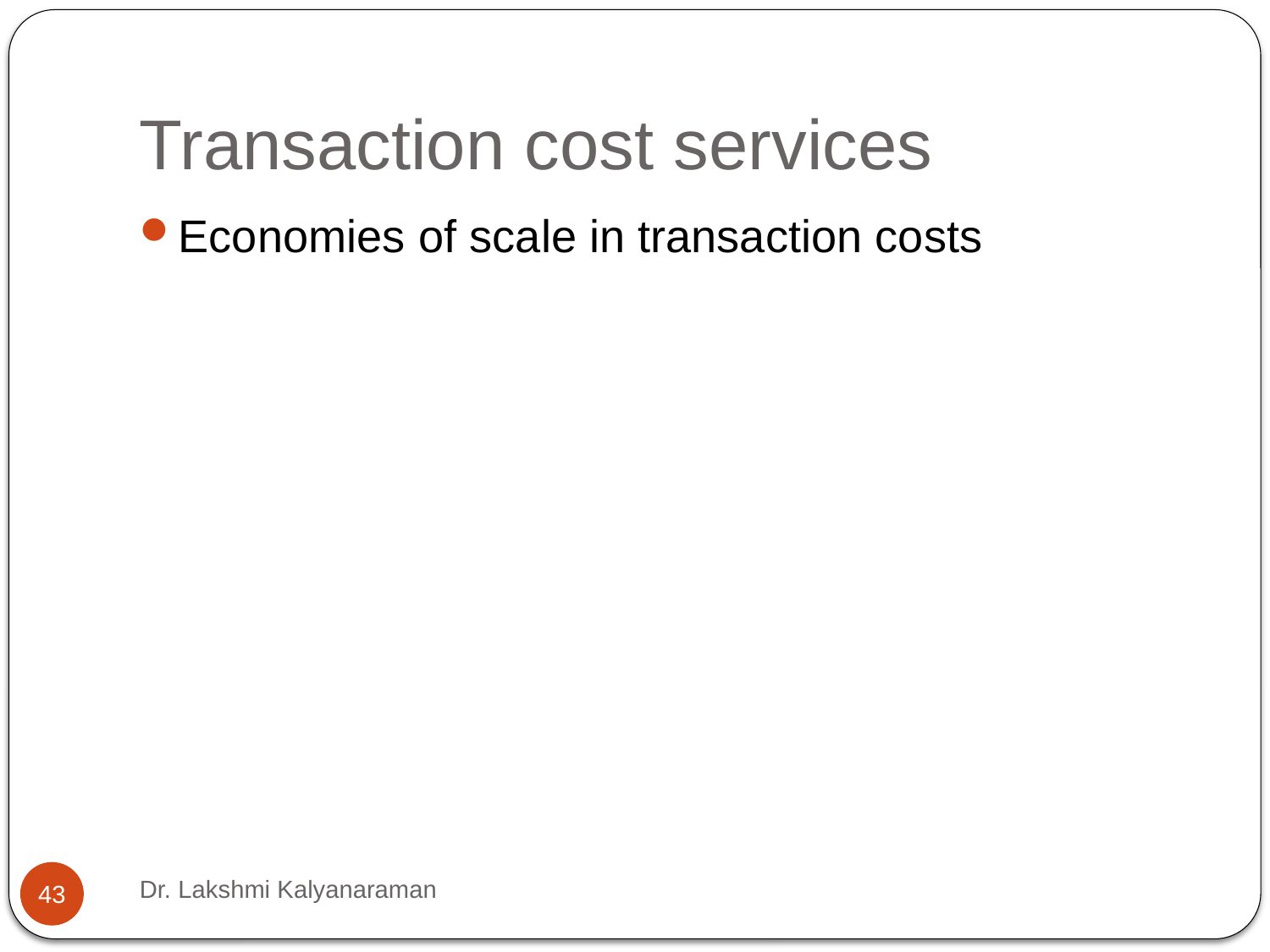

# Transaction cost services
Economies of scale in transaction costs
Dr. Lakshmi Kalyanaraman
43